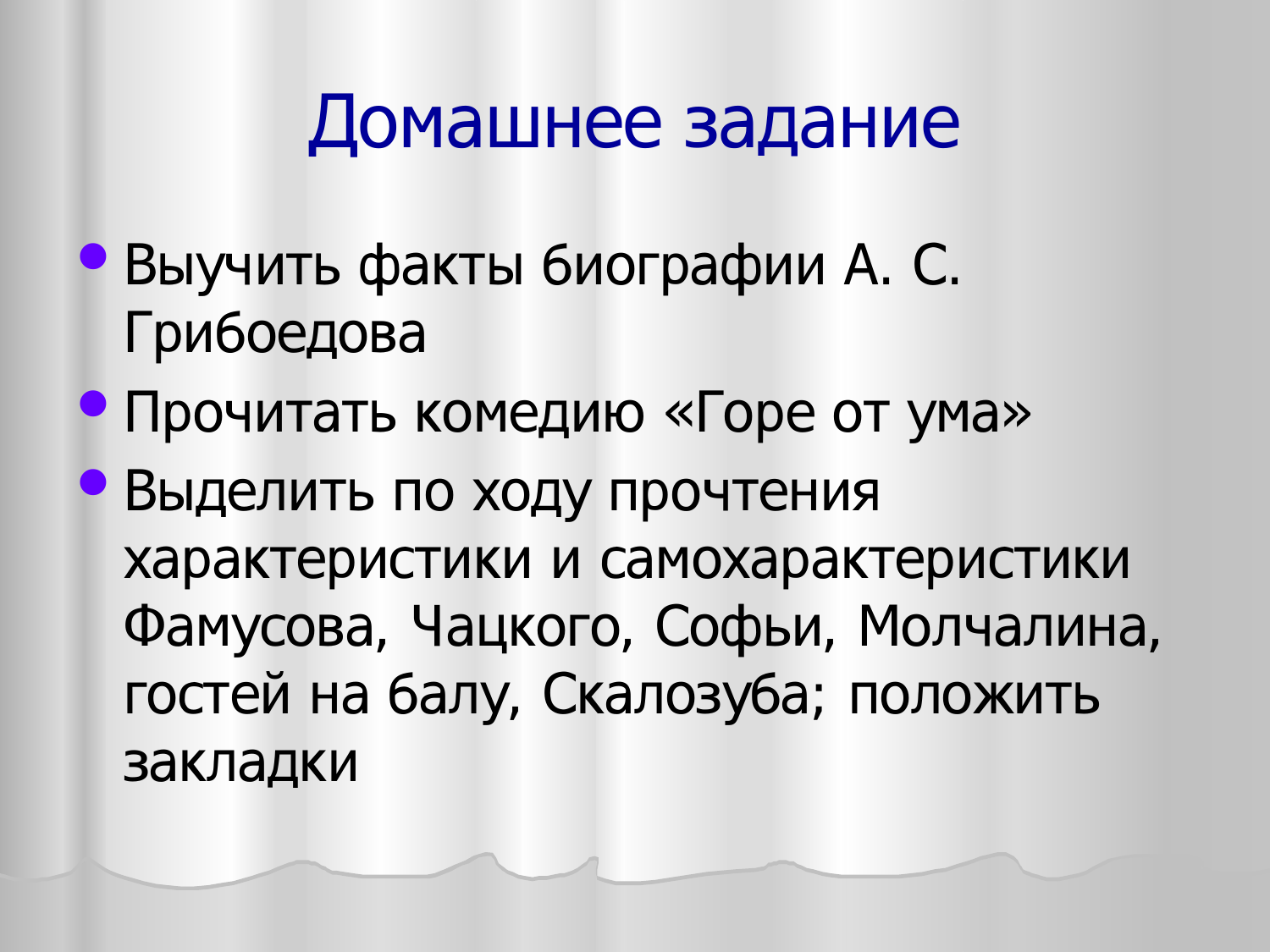

# Домашнее задание
Выучить факты биографии А. С. Грибоедова
Прочитать комедию «Горе от ума»
Выделить по ходу прочтения характеристики и самохарактеристики Фамусова, Чацкого, Софьи, Молчалина, гостей на балу, Скалозуба; положить закладки